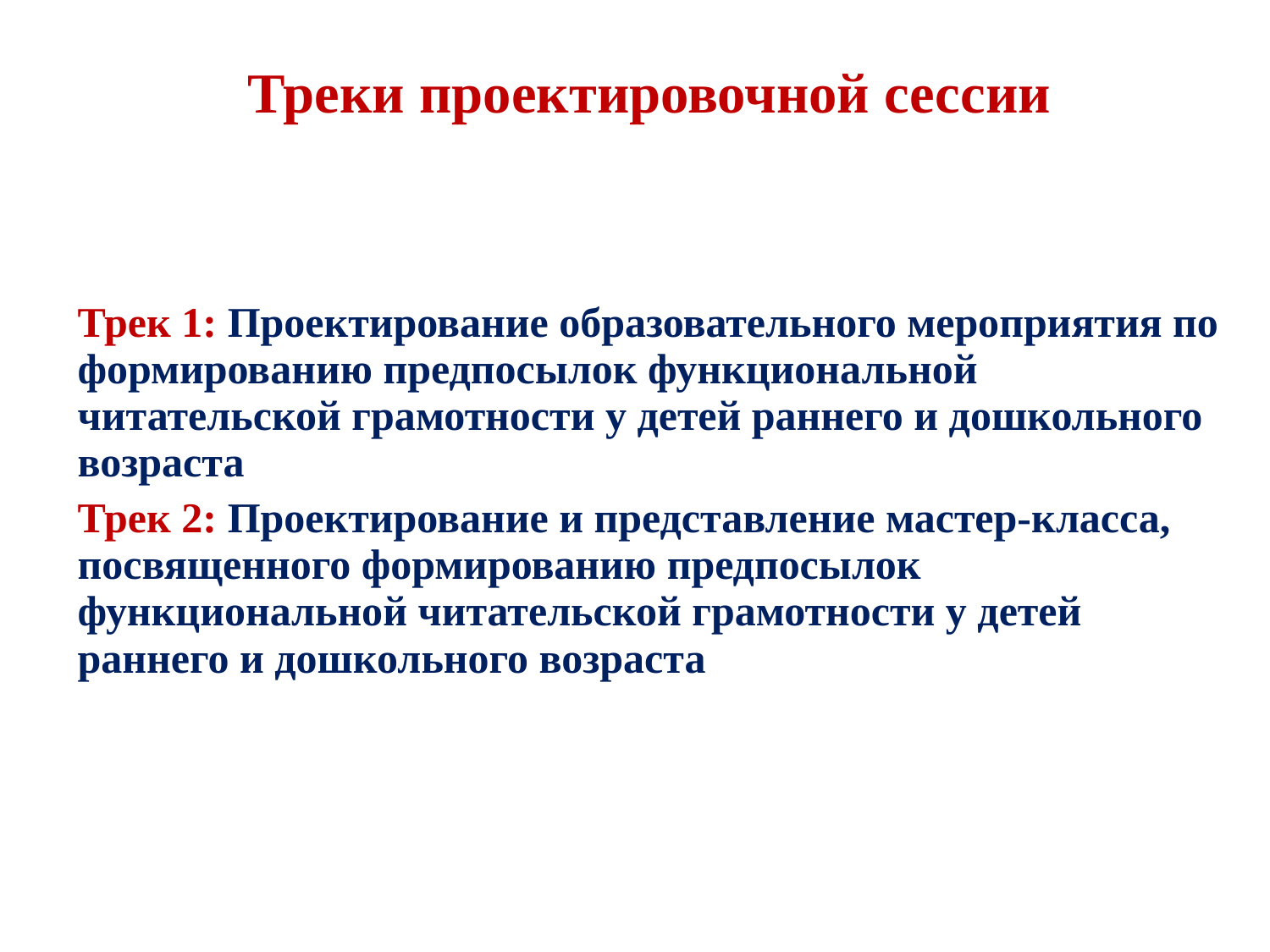

Треки проектировочной сессии

Трек 1: Проектирование образовательного мероприятия по формированию предпосылок функциональной читательской грамотности у детей раннего и дошкольного возраста
Трек 2: Проектирование и представление мастер-класса, посвященного формированию предпосылок функциональной читательской грамотности у детей раннего и дошкольного возраста